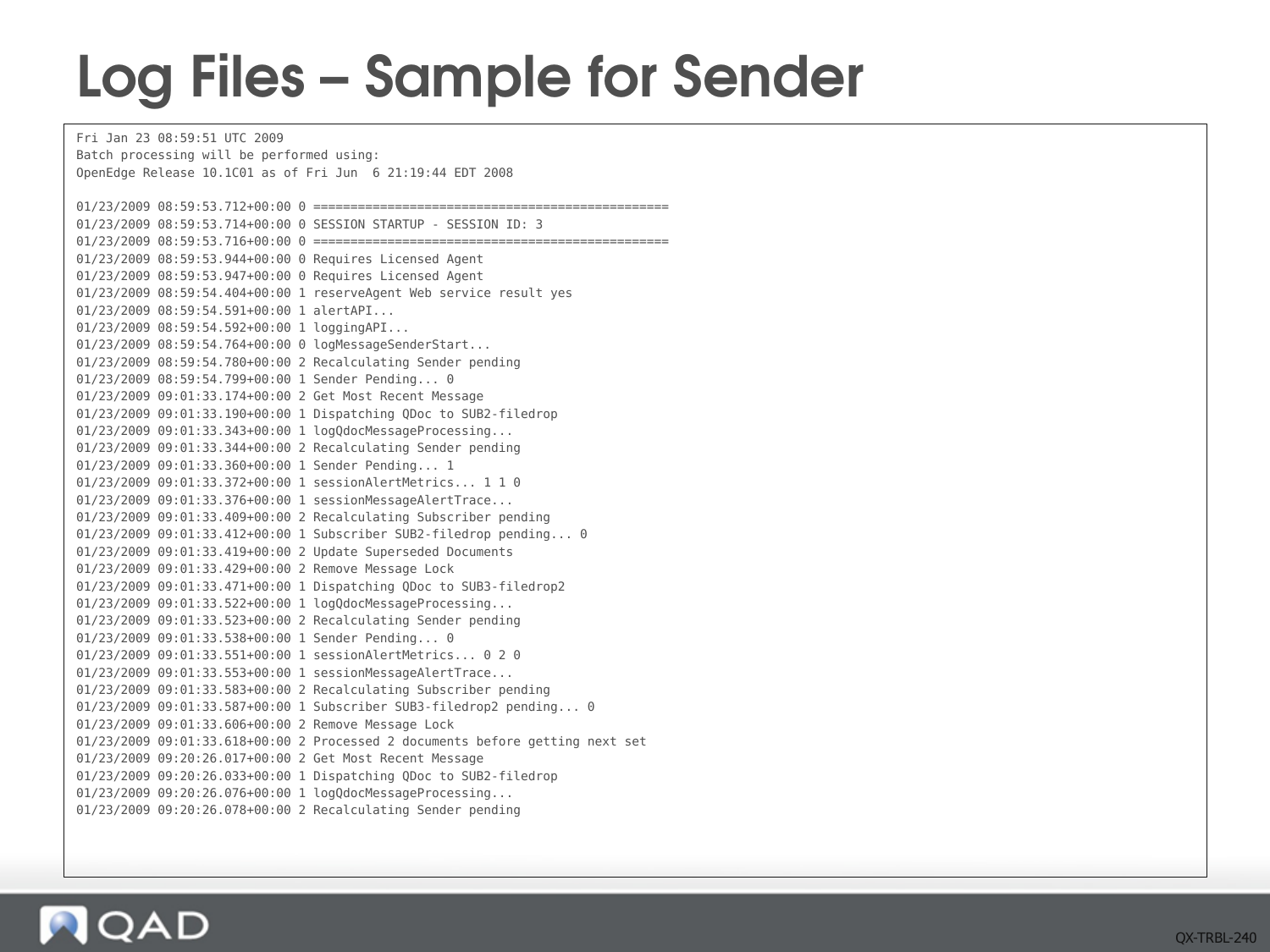

# Log Files – Sample for Sender
Fri Jan 23 08:59:51 UTC 2009
Batch processing will be performed using:
OpenEdge Release 10.1C01 as of Fri Jun  6 21:19:44 EDT 2008

01/23/2009 08:59:53.712+00:00 0 ================================================
01/23/2009 08:59:53.714+00:00 0 SESSION STARTUP - SESSION ID: 3
01/23/2009 08:59:53.716+00:00 0 ================================================
01/23/2009 08:59:53.944+00:00 0 Requires Licensed Agent
01/23/2009 08:59:53.947+00:00 0 Requires Licensed Agent
01/23/2009 08:59:54.404+00:00 1 reserveAgent Web service result yes
01/23/2009 08:59:54.591+00:00 1 alertAPI...
01/23/2009 08:59:54.592+00:00 1 loggingAPI...
01/23/2009 08:59:54.764+00:00 0 logMessageSenderStart...
01/23/2009 08:59:54.780+00:00 2 Recalculating Sender pending
01/23/2009 08:59:54.799+00:00 1 Sender Pending... 0
01/23/2009 09:01:33.174+00:00 2 Get Most Recent Message
01/23/2009 09:01:33.190+00:00 1 Dispatching QDoc to SUB2-filedrop
01/23/2009 09:01:33.343+00:00 1 logQdocMessageProcessing...
01/23/2009 09:01:33.344+00:00 2 Recalculating Sender pending
01/23/2009 09:01:33.360+00:00 1 Sender Pending... 1
01/23/2009 09:01:33.372+00:00 1 sessionAlertMetrics... 1 1 0
01/23/2009 09:01:33.376+00:00 1 sessionMessageAlertTrace...
01/23/2009 09:01:33.409+00:00 2 Recalculating Subscriber pending
01/23/2009 09:01:33.412+00:00 1 Subscriber SUB2-filedrop pending... 0
01/23/2009 09:01:33.419+00:00 2 Update Superseded Documents
01/23/2009 09:01:33.429+00:00 2 Remove Message Lock
01/23/2009 09:01:33.471+00:00 1 Dispatching QDoc to SUB3-filedrop2
01/23/2009 09:01:33.522+00:00 1 logQdocMessageProcessing...
01/23/2009 09:01:33.523+00:00 2 Recalculating Sender pending
01/23/2009 09:01:33.538+00:00 1 Sender Pending... 0
01/23/2009 09:01:33.551+00:00 1 sessionAlertMetrics... 0 2 0
01/23/2009 09:01:33.553+00:00 1 sessionMessageAlertTrace...
01/23/2009 09:01:33.583+00:00 2 Recalculating Subscriber pending
01/23/2009 09:01:33.587+00:00 1 Subscriber SUB3-filedrop2 pending... 0
01/23/2009 09:01:33.606+00:00 2 Remove Message Lock
01/23/2009 09:01:33.618+00:00 2 Processed 2 documents before getting next set
01/23/2009 09:20:26.017+00:00 2 Get Most Recent Message
01/23/2009 09:20:26.033+00:00 1 Dispatching QDoc to SUB2-filedrop
01/23/2009 09:20:26.076+00:00 1 logQdocMessageProcessing...
01/23/2009 09:20:26.078+00:00 2 Recalculating Sender pending
QX-TRBL-240